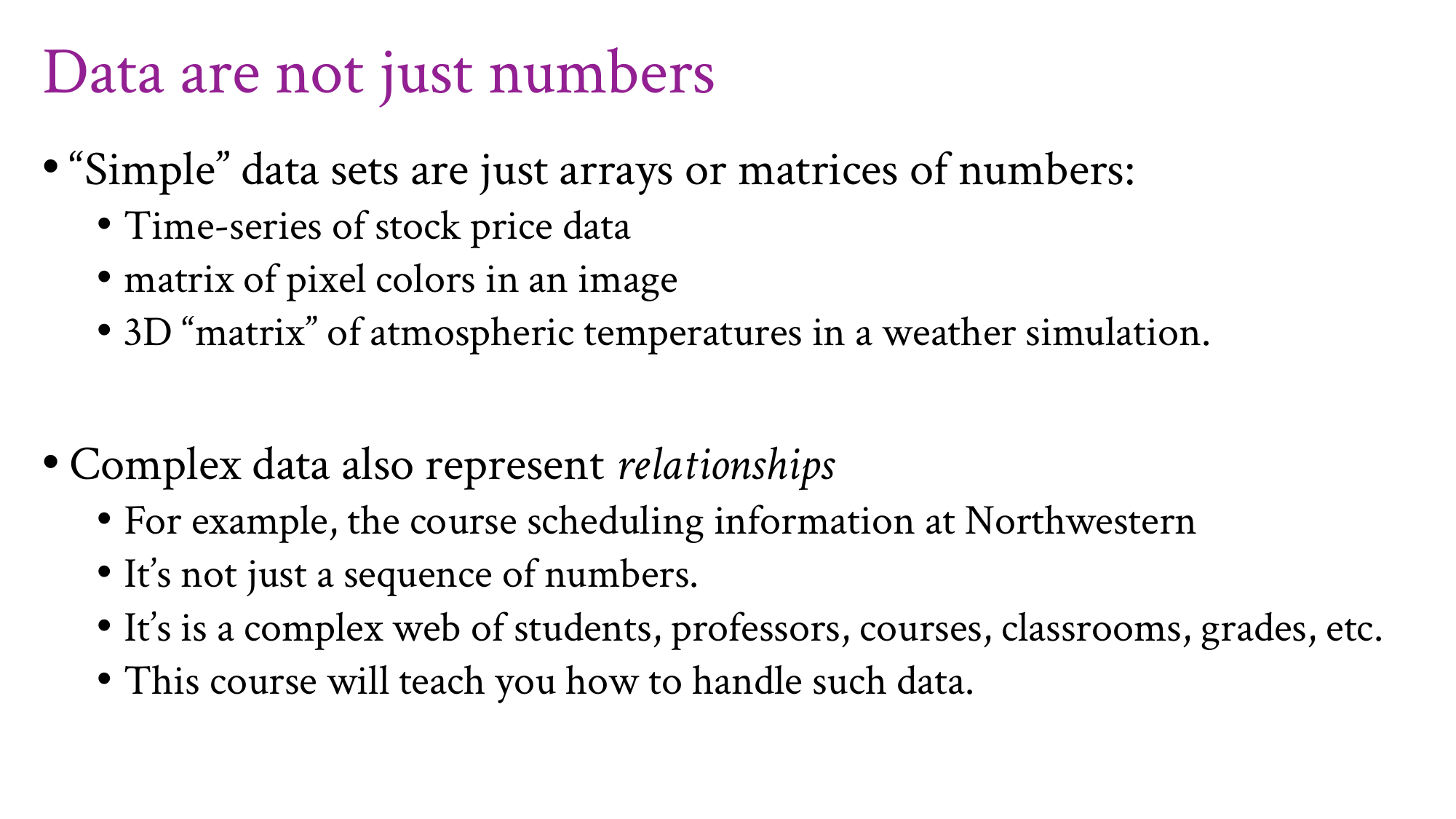

# Data are not just numbers
“Simple” data sets are just arrays or matrices of numbers:
Time-series of stock price data
matrix of pixel colors in an image
3D “matrix” of atmospheric temperatures in a weather simulation.

Complex data also represent relationships
For example, the course scheduling information at Northwestern
It’s not just a sequence of numbers.
It’s is a complex web of students, professors, courses, classrooms, grades, etc.
This course will teach you how to handle such data.